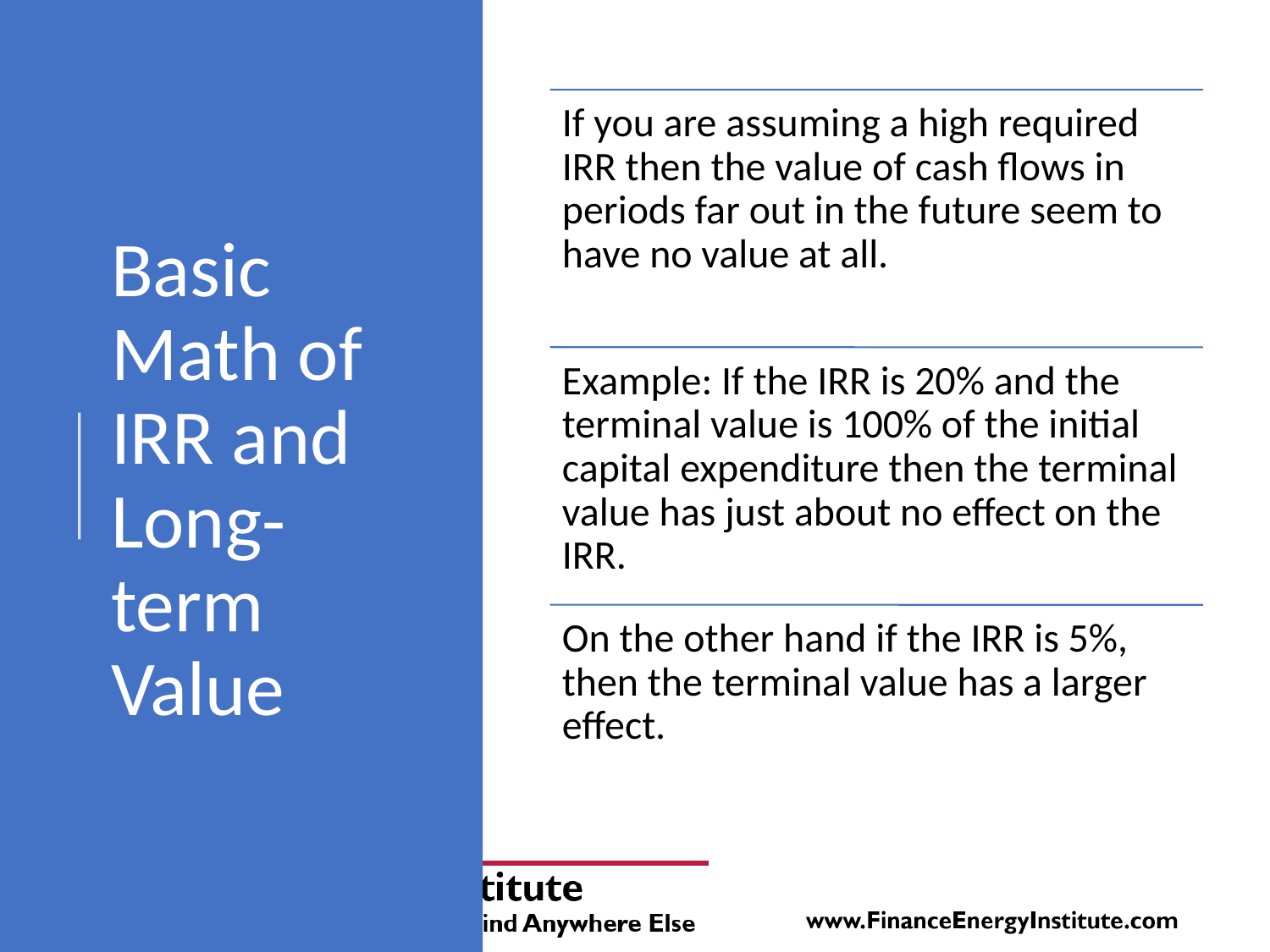

If you are assuming a high required IRR then the value of cash flows in periods far out in the future seem to have no value at all.
Example: If the IRR is 20% and the terminal value is 100% of the initial capital expenditure then the terminal value has just about no effect on the IRR.
On the other hand if the IRR is 5%, then the terminal value has a larger effect.
# Basic Math of IRR and Long-term Value